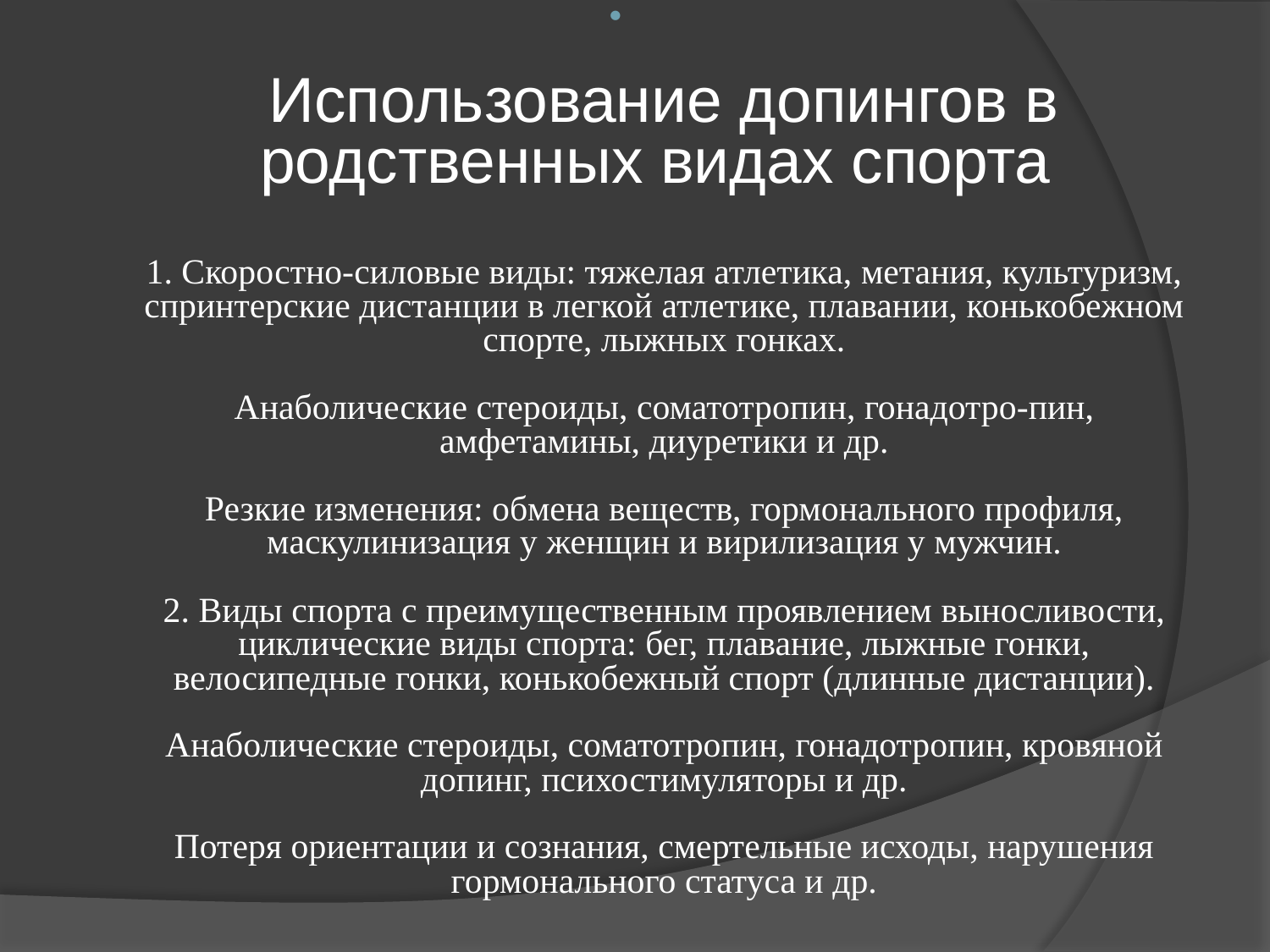

Использование допингов в родственных видах спорта
1. Скоростно-силовые виды: тяжелая атлетика, метания, культуризм, спринтерские дистанции в легкой атлетике, плавании, конькобежном спорте, лыжных гонках.
Анаболические стероиды, соматотропин, гонадотро-пин, амфетамины, диуретики и др.
Резкие изменения: обмена веществ, гормонального профиля, маскулинизация у женщин и вирилизация у мужчин.
2. Виды спорта с преимущественным проявлением выносливости, циклические виды спорта: бег, плавание, лыжные гонки, велосипедные гонки, конькобежный спорт (длинные дистанции).
Анаболические стероиды, соматотропин, гонадотропин, кровяной допинг, психостимуляторы и др.
Потеря ориентации и сознания, смертельные исходы, нарушения гормонального статуса и др.